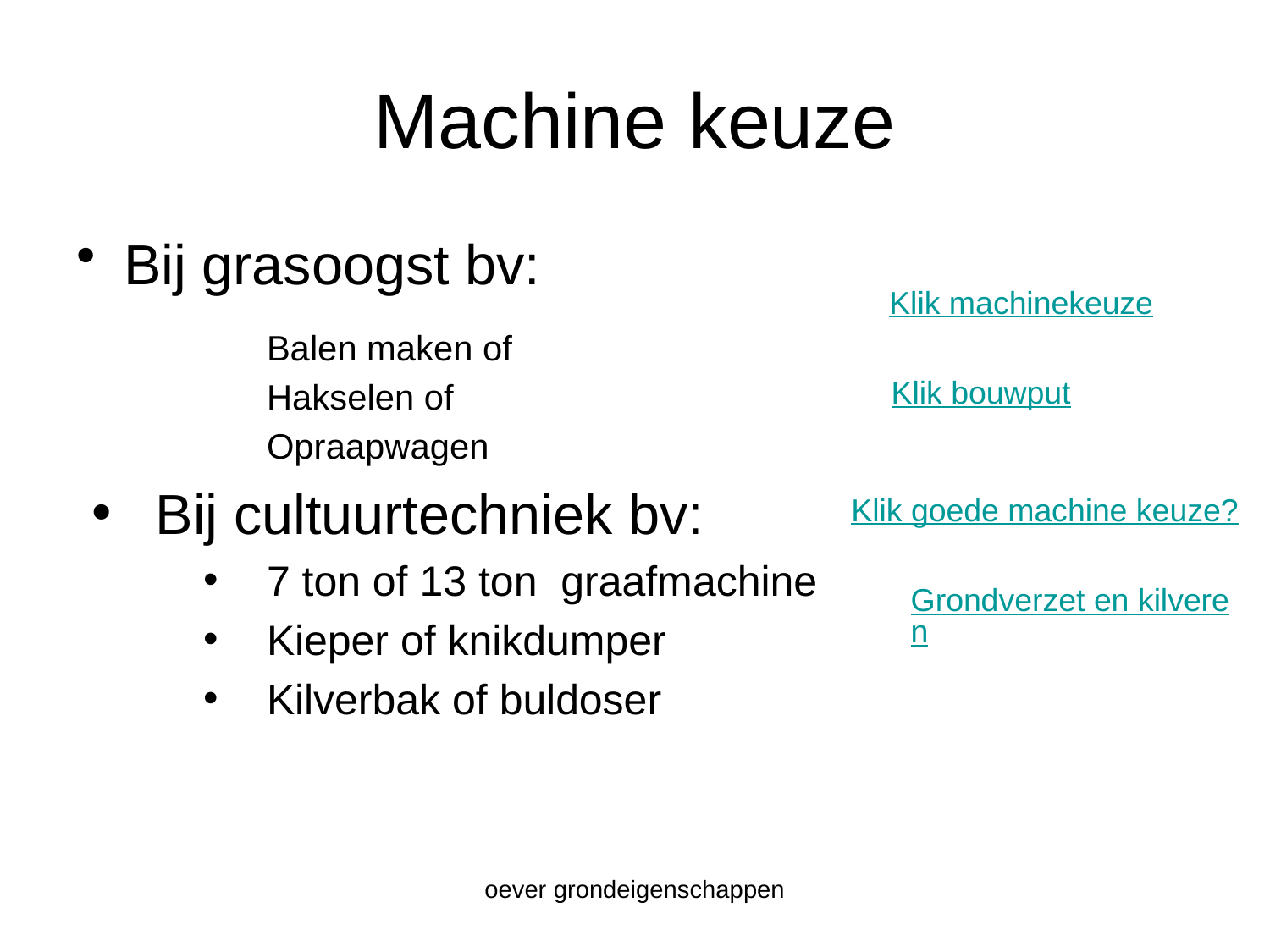

# Machine keuze
Bij grasoogst bv:

Balen maken of
Hakselen of
Opraapwagen
Bij cultuurtechniek bv:
7 ton of 13 ton  graafmachine
Kieper of knikdumper
Kilverbak of buldoser

Klik machinekeuze
Klik bouwput
Klik goede machine keuze?
Grondverzet en kilveren
oever grondeigenschappen